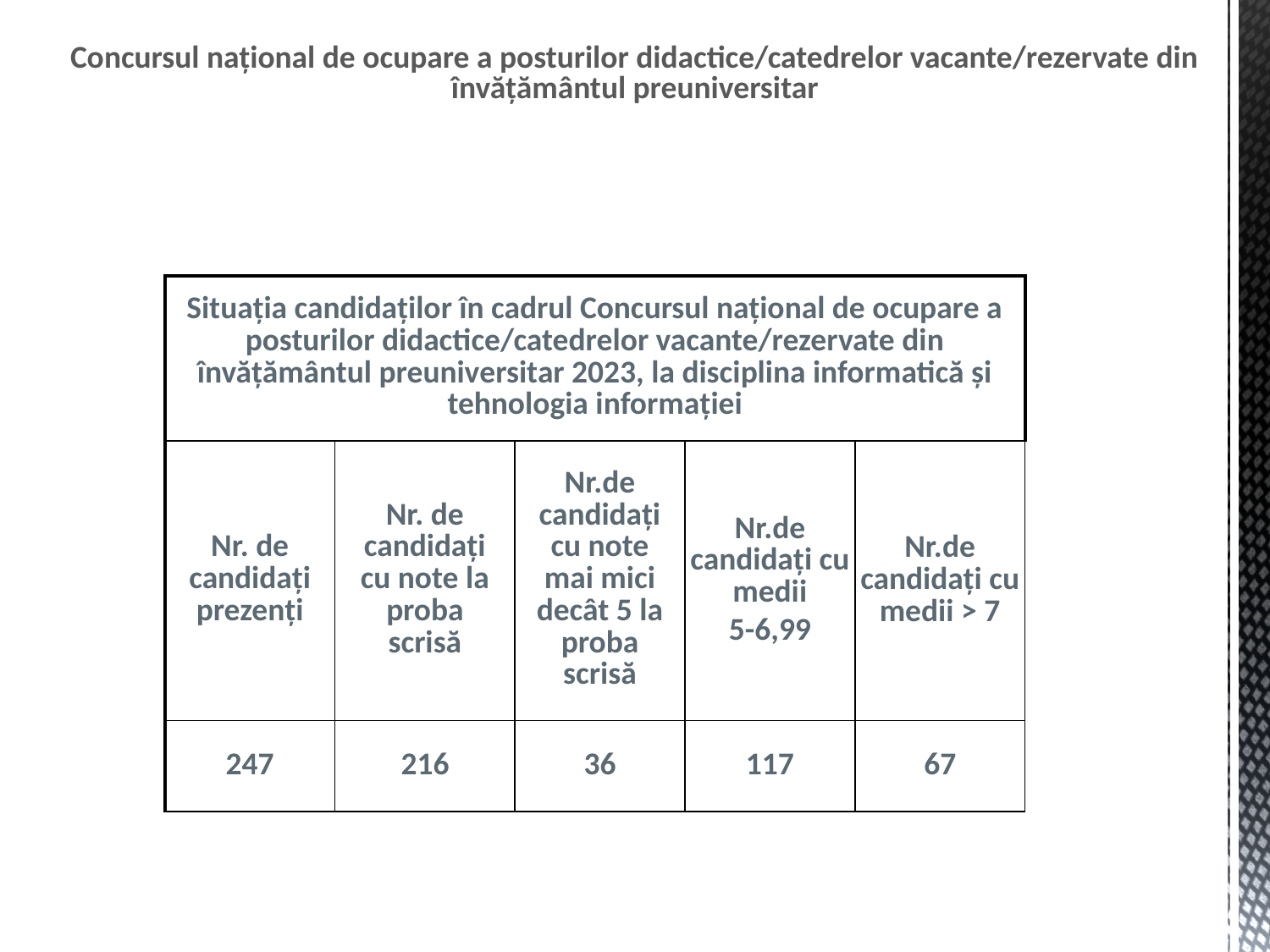

Concursul naţional de ocupare a posturilor didactice/catedrelor vacante/rezervate din învăţământul preuniversitar
| Situaţia candidaţilor în cadrul Concursul naţional de ocupare a posturilor didactice/catedrelor vacante/rezervate din învăţământul preuniversitar 2023, la disciplina informatică și tehnologia informației |  |  |  |  |
| --- | --- | --- | --- | --- |
| Nr. de candidați prezenți | Nr. de candidaţi cu note la proba scrisă | Nr.de candidaţi cu note mai mici decât 5 la proba scrisă | Nr.de candidați cu medii 5-6,99 | Nr.de candidați cu medii > 7 |
| 247 | 216 | 36 | 117 | 67 |